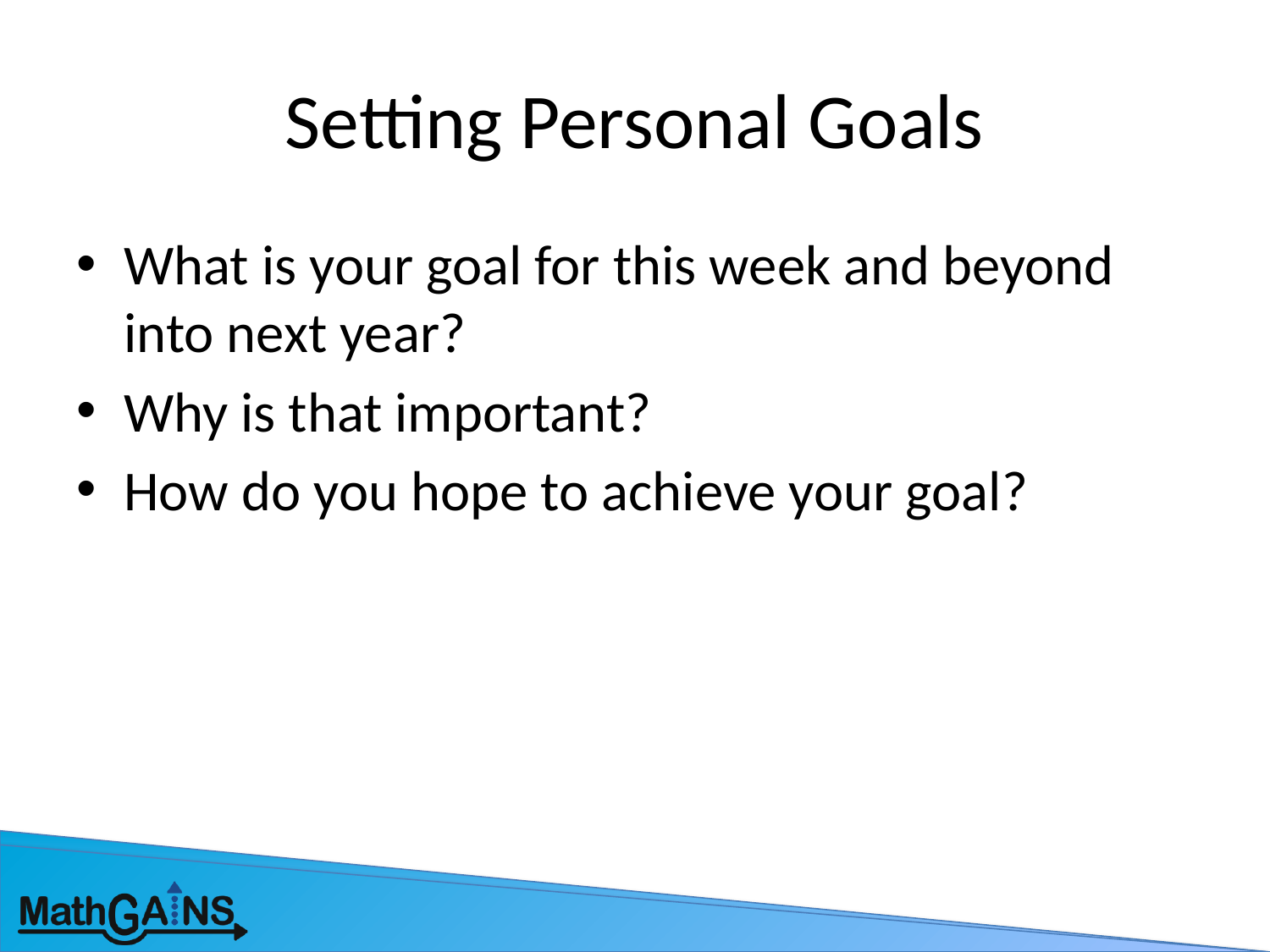

# Setting Personal Goals
What is your goal for this week and beyond into next year?
Why is that important?
How do you hope to achieve your goal?